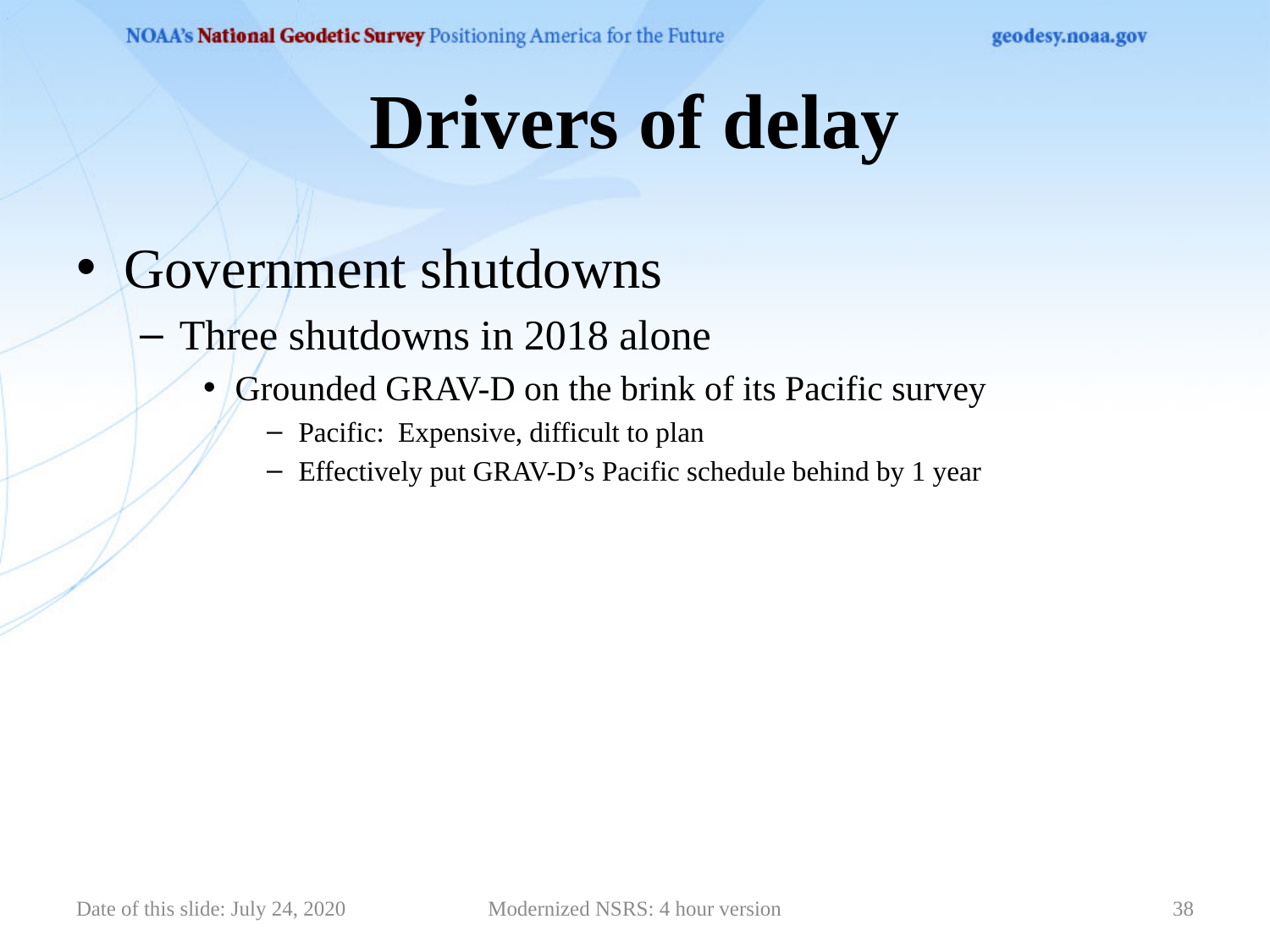

# Drivers of delay
Government shutdowns
Three shutdowns in 2018 alone
Grounded GRAV-D on the brink of its Pacific survey
Pacific:  Expensive, difficult to plan
Effectively put GRAV-D’s Pacific schedule behind by 1 year

Date of this slide: July 24, 2020
Modernized NSRS: 4 hour version
38